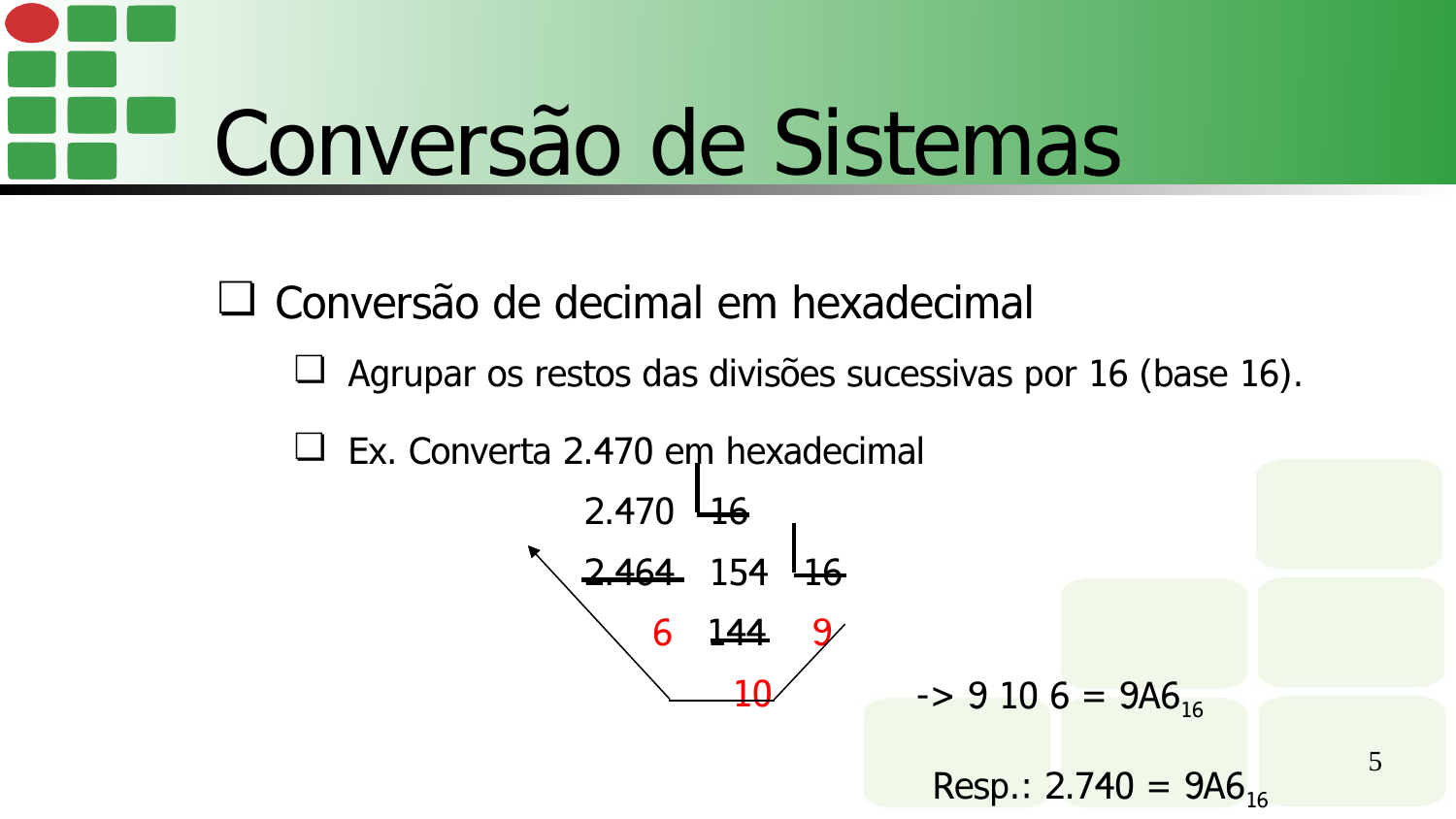

Conversão de Sistemas
Conversão de decimal em hexadecimal
Agrupar os restos das divisões sucessivas por 16 (base 16).

Ex. Converta 2.470 em hexadecimal
2.470   16
2.464   154   16
      6   144    9
 -> 9 10 6 = 9A616
             10
 Resp.: 2.740 = 9A616
5